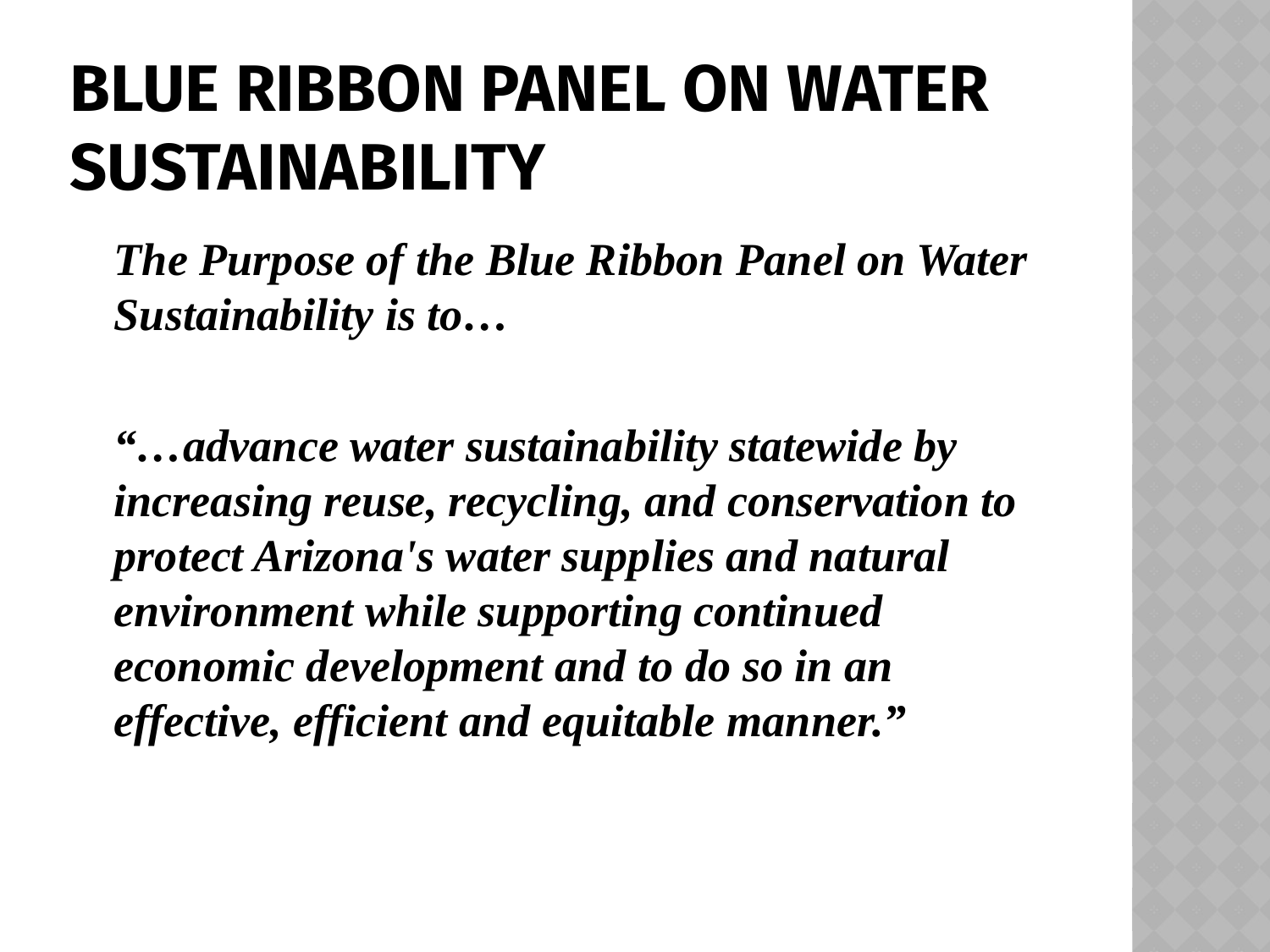

# Blue Ribbon Panel ON water Sustainability
	The Purpose of the Blue Ribbon Panel on Water Sustainability is to…

	“…advance water sustainability statewide by increasing reuse, recycling, and conservation to protect Arizona's water supplies and natural environment while supporting continued economic development and to do so in an effective, efficient and equitable manner.”